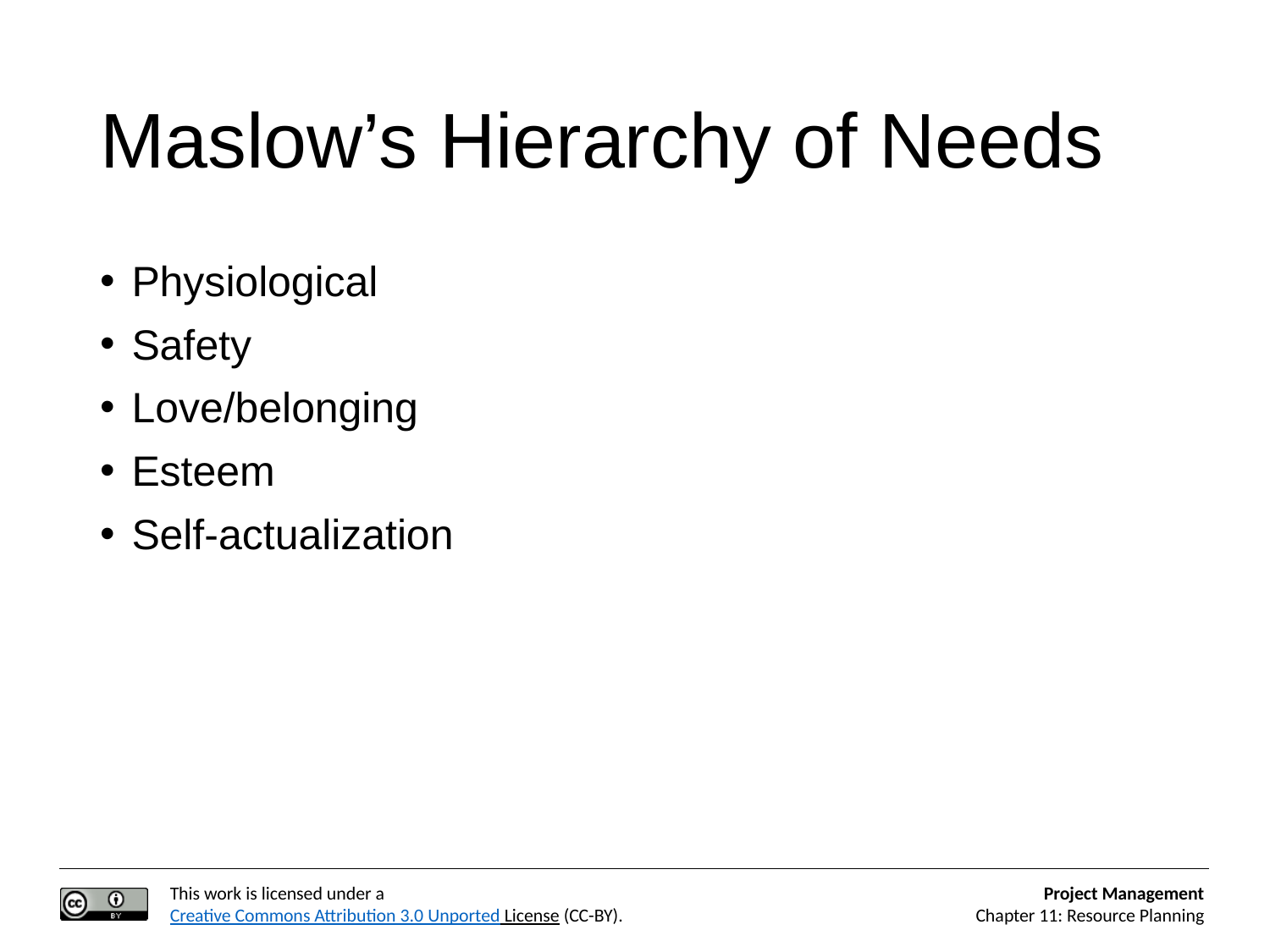

# Maslow’s Hierarchy of Needs
Physiological
Safety
Love/belonging
Esteem
Self-actualization